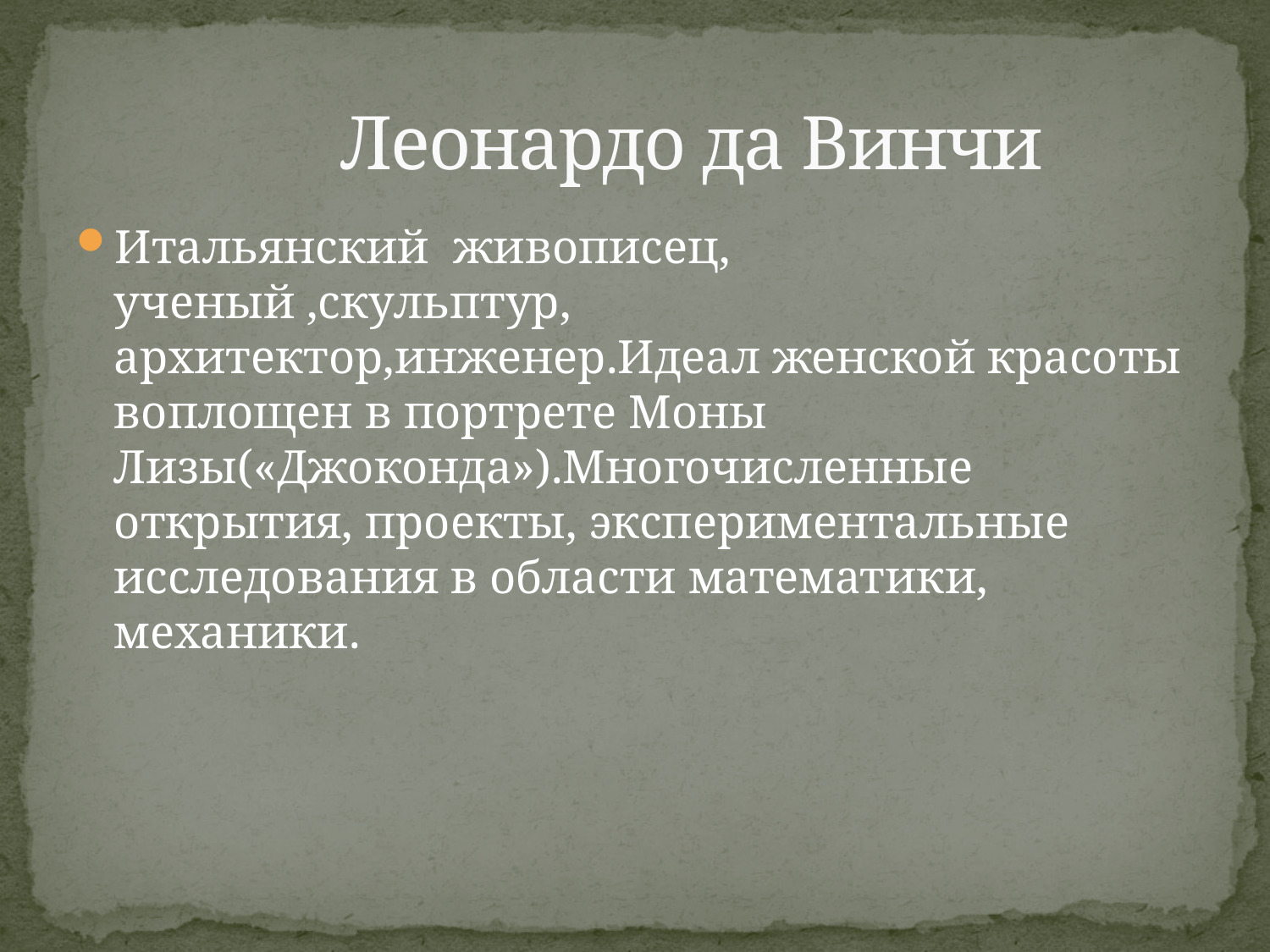

# Леонардо да Винчи
Итальянский  живописец, ученый ,скульптур, архитектор,инженер.Идеал женской красоты воплощен в портрете Моны Лизы(«Джоконда»).Многочисленные открытия, проекты, экспериментальные исследования в области математики, механики.